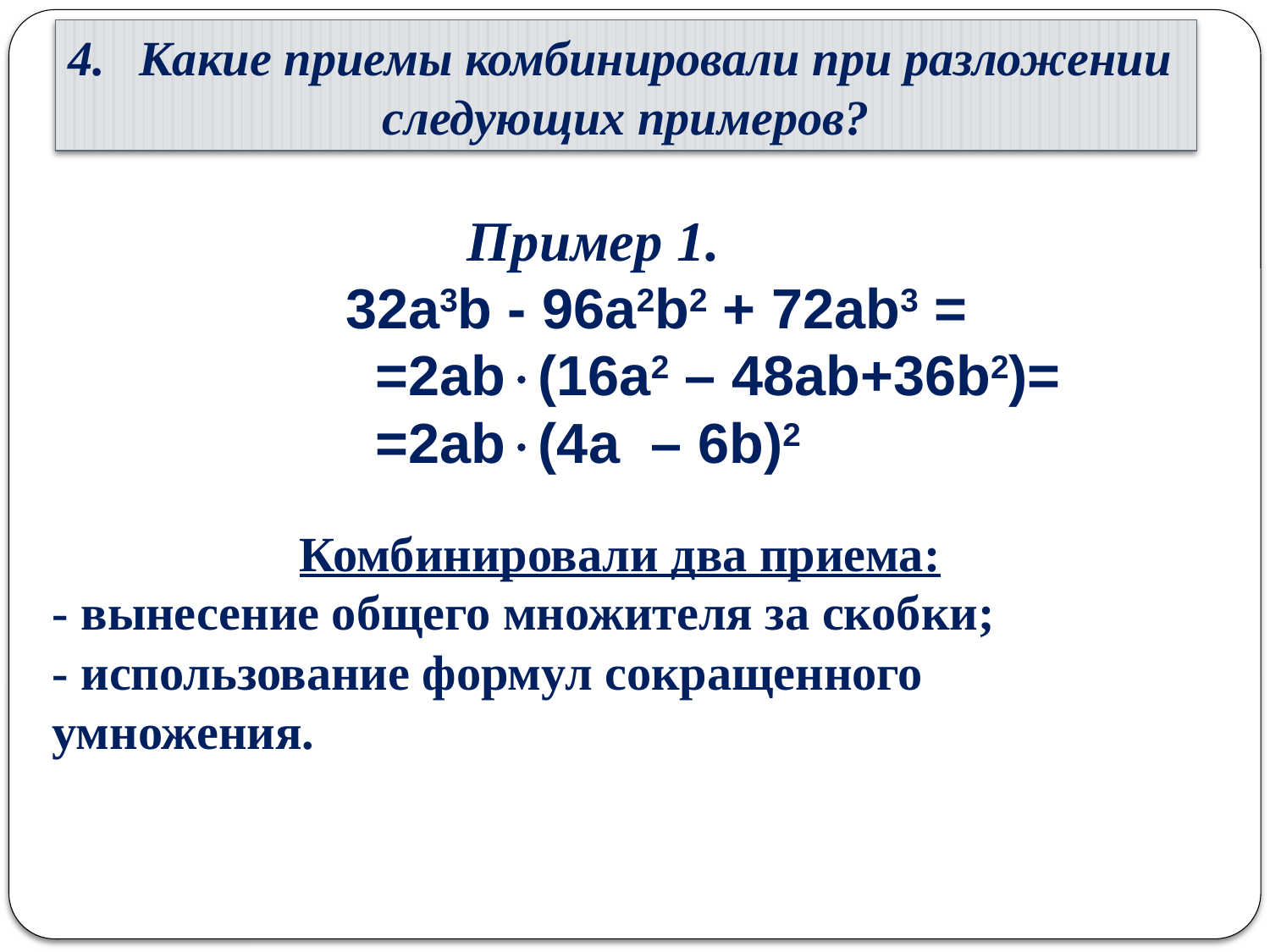

Какие приемы комбинировали при разложении
следующих примеров?

                                 Пример 1.
                    32a3b - 96a2b2 + 72ab3 =
                    =2ab⋅(16a2 – 48ab+36b2)=
                    =2ab⋅(4a  – 6b)2
Комбинировали два приема:
- вынесение общего множителя за скобки;
- использование формул сокращенного умножения.